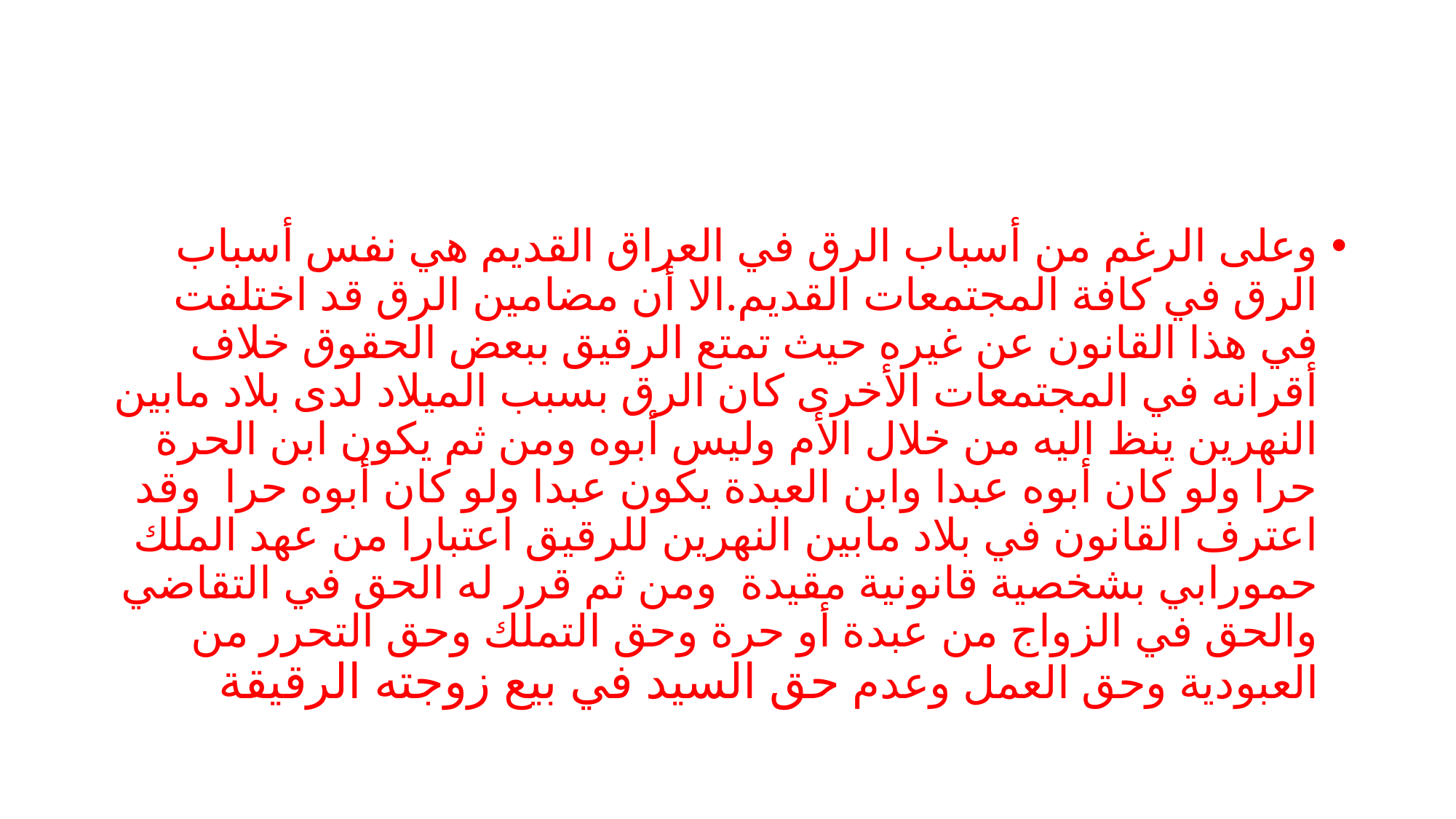

#
وعلى الرغم من أسباب الرق في العراق القديم هي نفس أسباب الرق في كافة المجتمعات القديم.الا أن مضامين الرق قد اختلفت في هذا القانون عن غيره حيث تمتع الرقيق ببعض الحقوق خلاف أقرانه في المجتمعات الأخرى كان الرق بسبب الميلاد لدى بلاد مابين النهرين ينظ اليه من خلال الأم وليس أبوه ومن ثم يكون ابن الحرة حرا ولو كان أبوه عبدا وابن العبدة يكون عبدا ولو كان أبوه حرا  وقد اعترف القانون في بلاد مابين النهرين للرقيق اعتبارا من عهد الملك حمورابي بشخصية قانونية مقيدة  ومن ثم قرر له الحق في التقاضي والحق في الزواج من عبدة أو حرة وحق التملك وحق التحرر من العبودية وحق العمل وعدم حق السيد في بيع زوجته الرقيقة